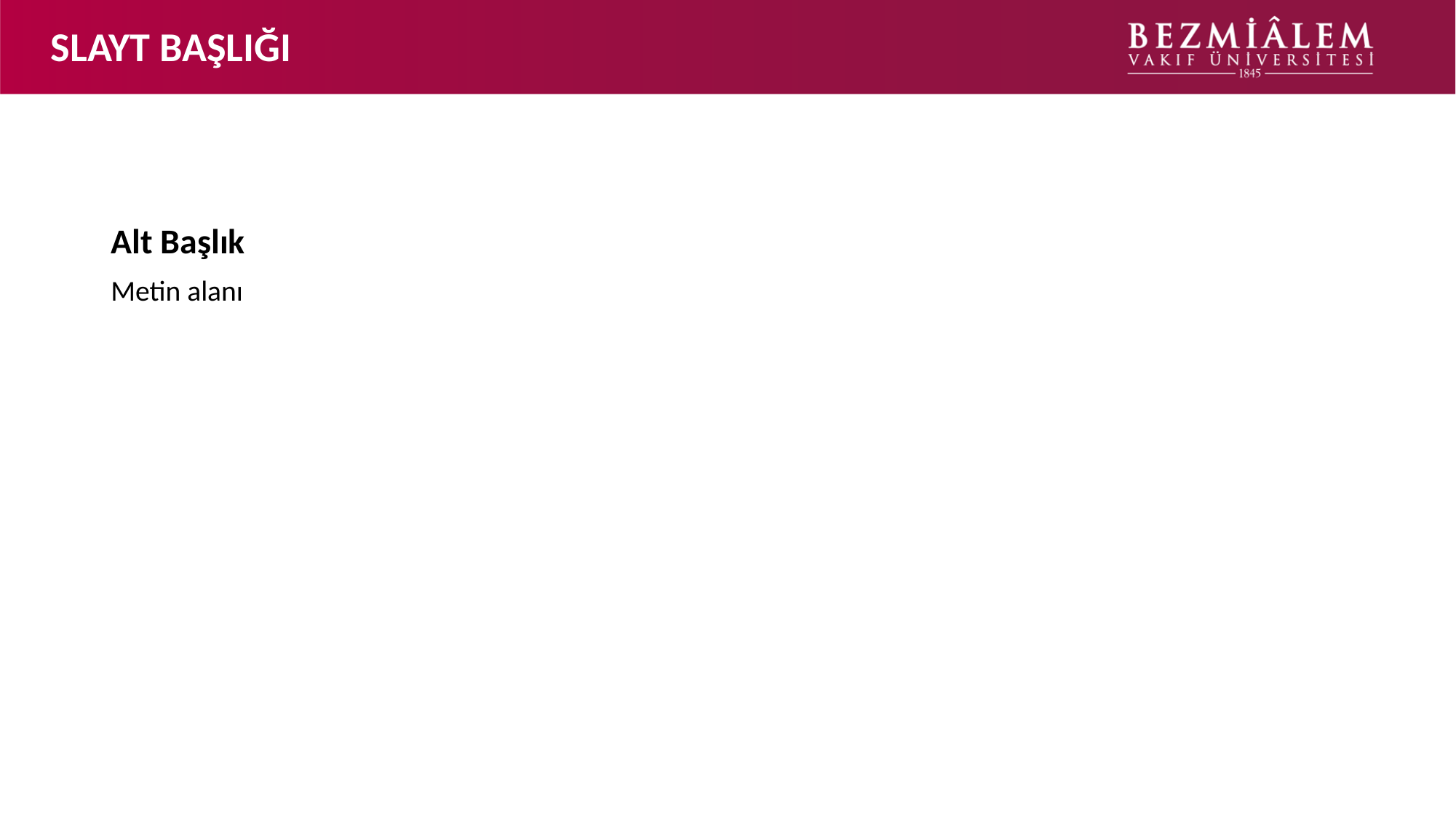

# SLAYT BAŞLIĞI
Alt Başlık
Metin alanı